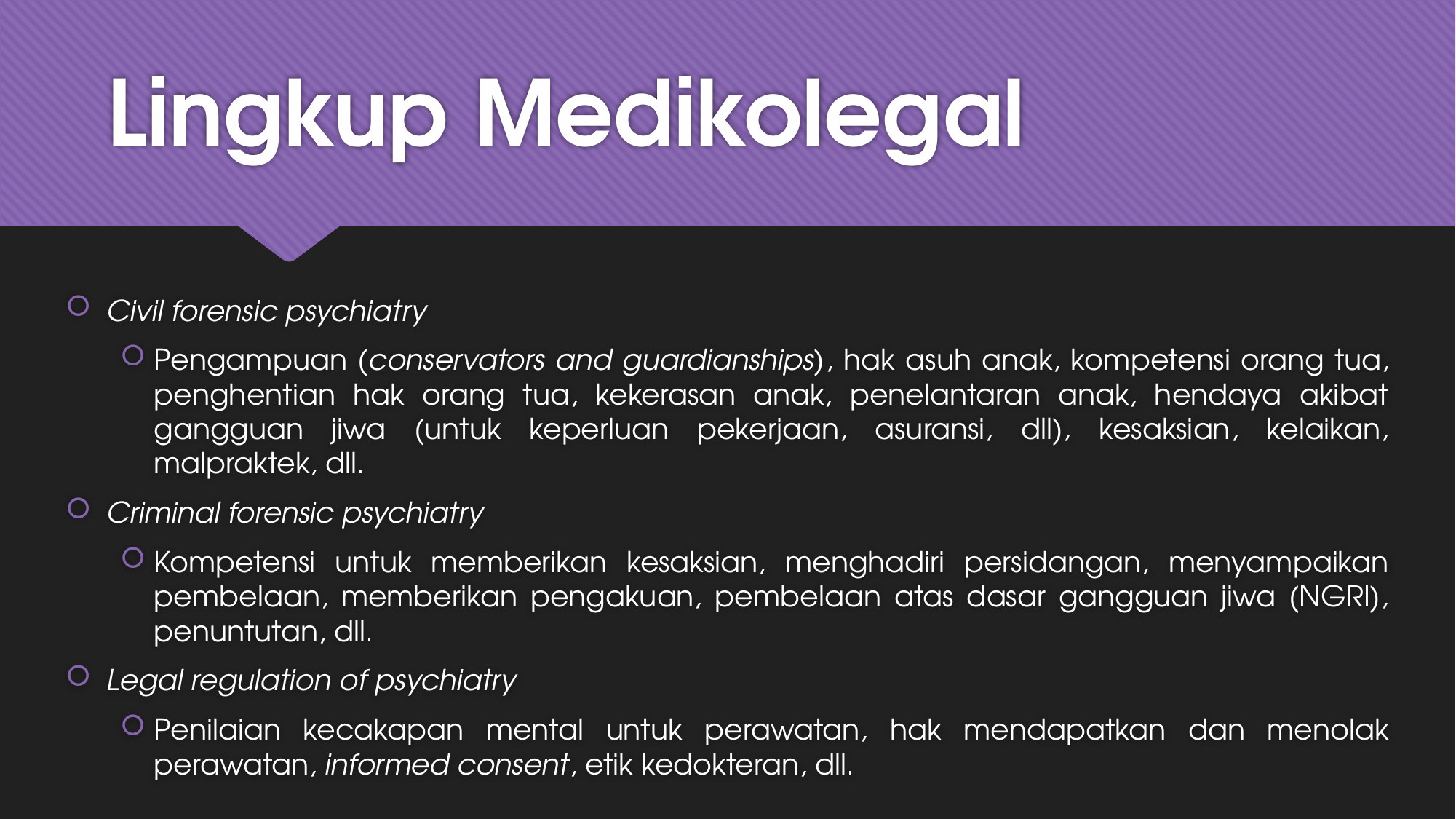

# Lingkup Medikolegal
Civil forensic psychiatry
Pengampuan (conservators and guardianships), hak asuh anak, kompetensi orang tua, penghentian hak orang tua, kekerasan anak, penelantaran anak, hendaya akibat gangguan jiwa (untuk keperluan pekerjaan, asuransi, dll), kesaksian, kelaikan, malpraktek, dll.
Criminal forensic psychiatry
Kompetensi untuk memberikan kesaksian, menghadiri persidangan, menyampaikan pembelaan, memberikan pengakuan, pembelaan atas dasar gangguan jiwa (NGRI), penuntutan, dll.
Legal regulation of psychiatry
Penilaian kecakapan mental untuk perawatan, hak mendapatkan dan menolak perawatan, informed consent, etik kedokteran, dll.